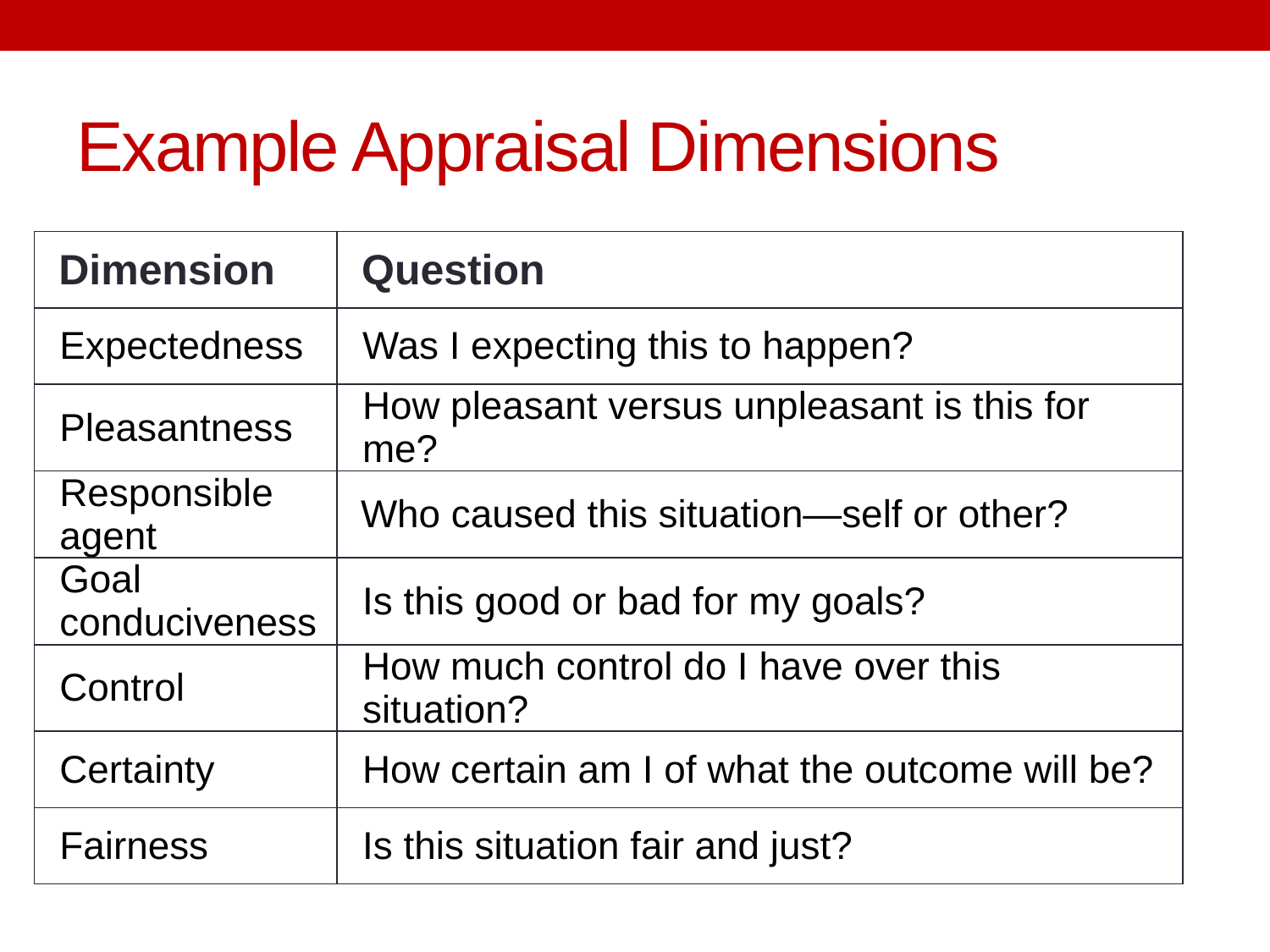

# Example Appraisal Dimensions
| Dimension | Question |
| --- | --- |
| Expectedness | Was I expecting this to happen? |
| Pleasantness | How pleasant versus unpleasant is this for me? |
| Responsible agent | Who caused this situation—self or other? |
| Goal conduciveness | Is this good or bad for my goals? |
| Control | How much control do I have over this situation? |
| Certainty | How certain am I of what the outcome will be? |
| Fairness | Is this situation fair and just? |